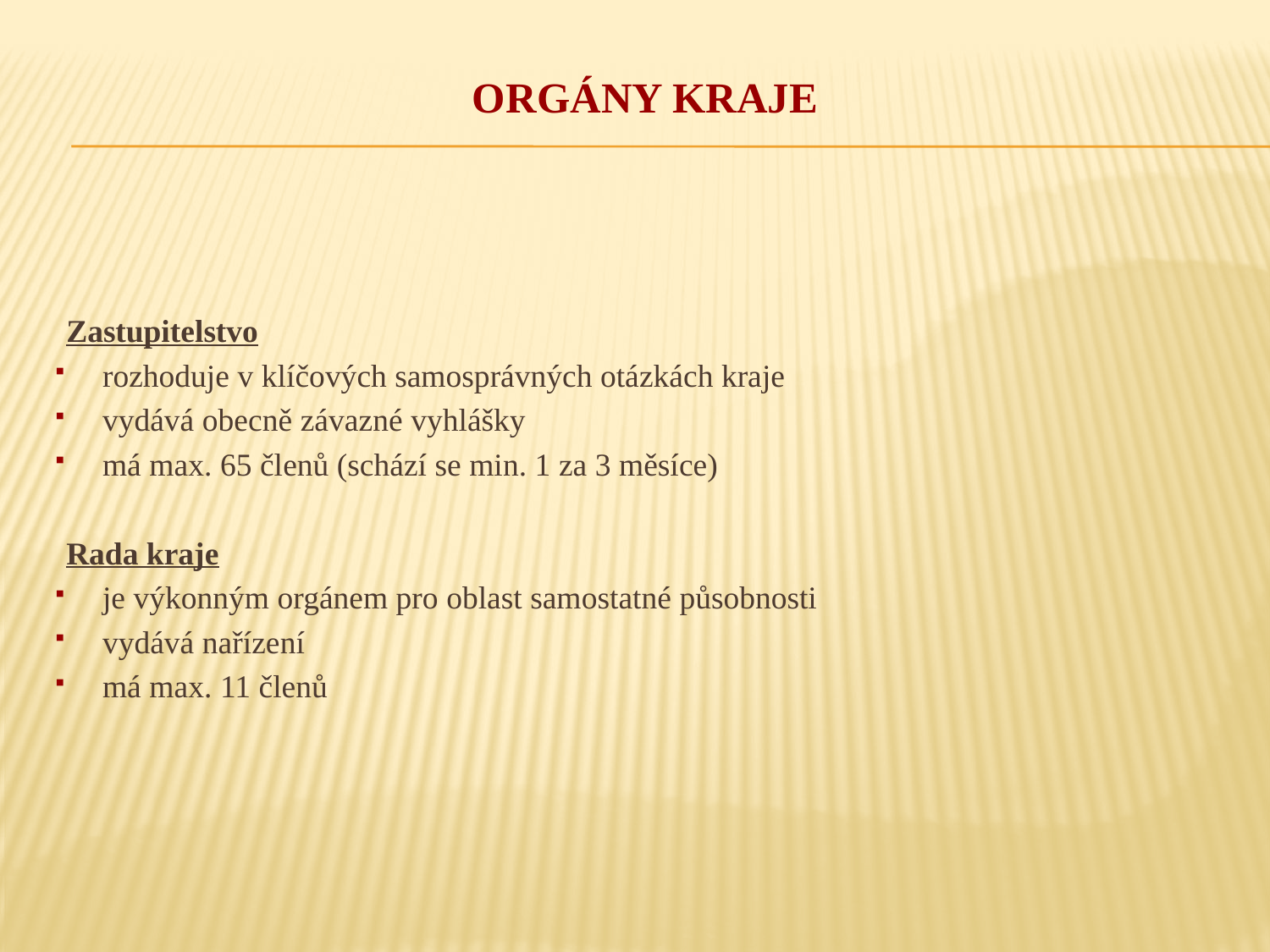

# Orgány kraje

Zastupitelstvo
rozhoduje v klíčových samosprávných otázkách kraje
vydává obecně závazné vyhlášky
má max. 65 členů (schází se min. 1 za 3 měsíce)

Rada kraje
je výkonným orgánem pro oblast samostatné působnosti
vydává nařízení
má max. 11 členů